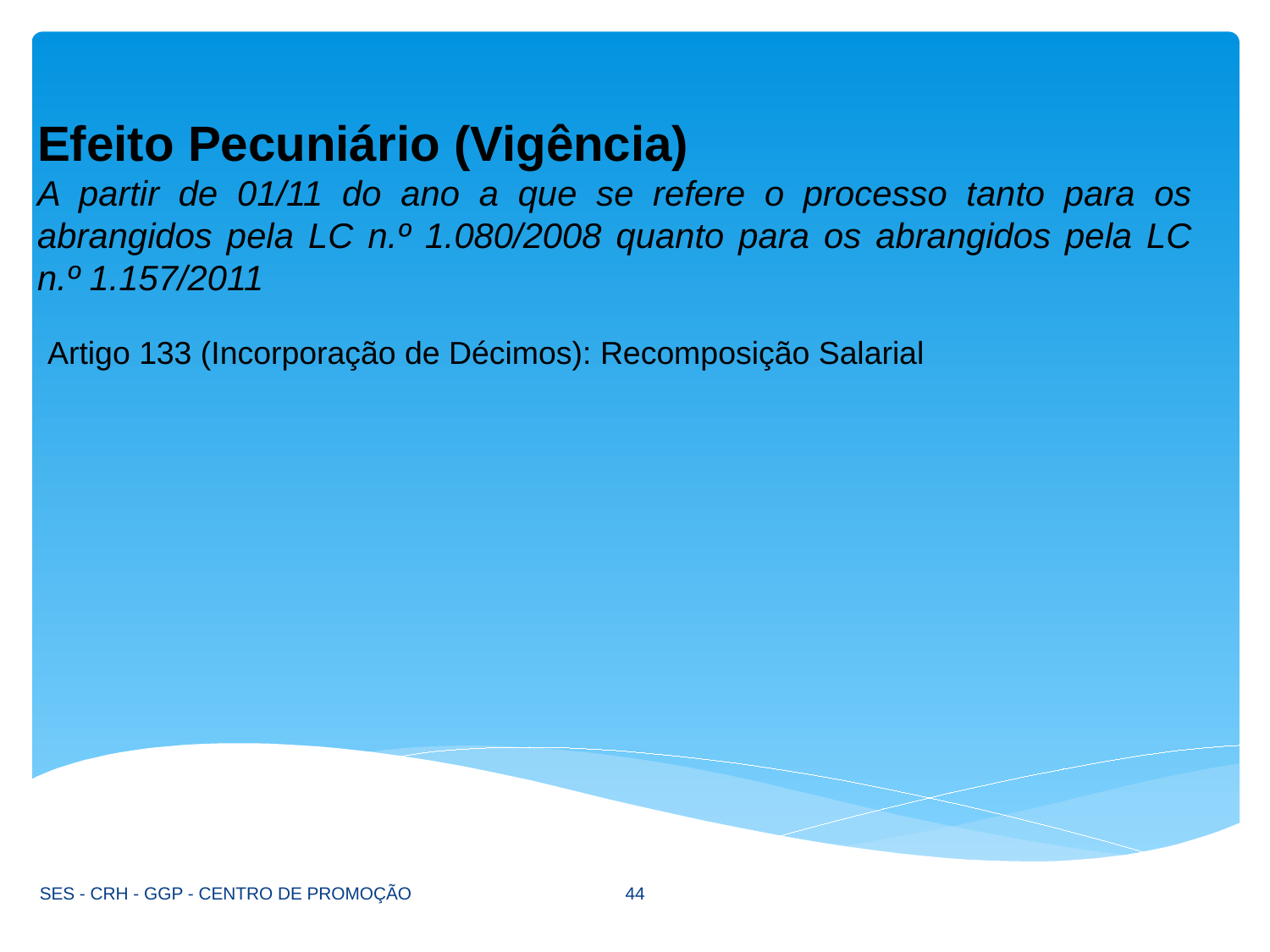

Efeito Pecuniário (Vigência)
A partir de 01/11 do ano a que se refere o processo tanto para os abrangidos pela LC n.º 1.080/2008 quanto para os abrangidos pela LC n.º 1.157/2011

Artigo 133 (Incorporação de Décimos): Recomposição Salarial
44
SES - CRH - GGP - CENTRO DE PROMOÇÃO